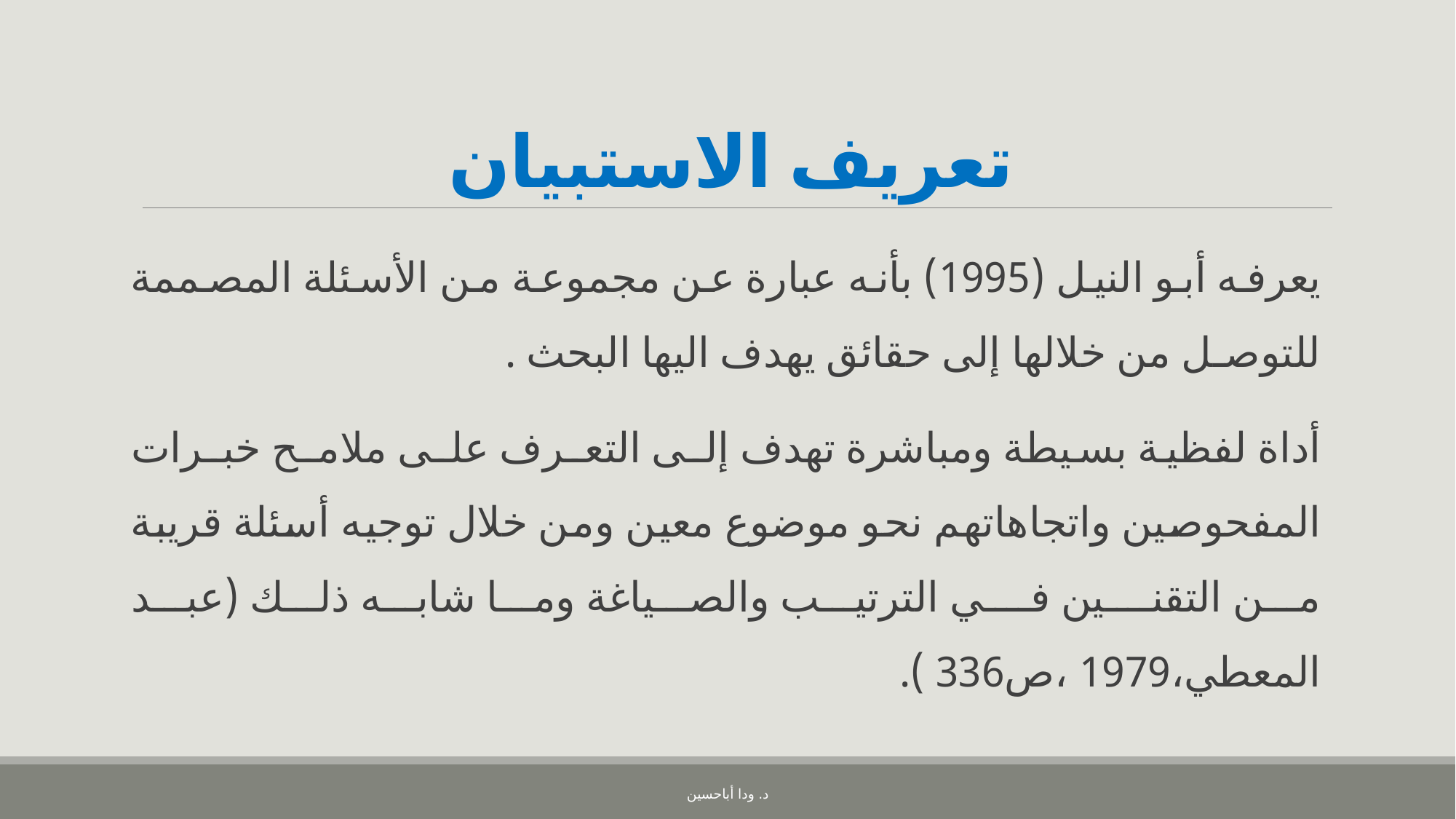

# تعريف الاستبيان
يعرفه أبو النيل (1995) بأنه عبارة عن مجموعة من الأسئلة المصممة للتوصـل من خلالها إلى حقائق يهدف اليها البحث .
أداة لفظية بسيطة ومباشرة تهدف إلـى التعـرف علـى ملامـح خبـرات المفحوصين واتجاهاتهم نحو موضوع معين ومن خلال توجيه أسئلة قريبة من التقنـين فـي الترتيب والصياغة وما شابه ذلك (عبد المعطي،1979 ،ص336 ).
د. ودا أباحسين